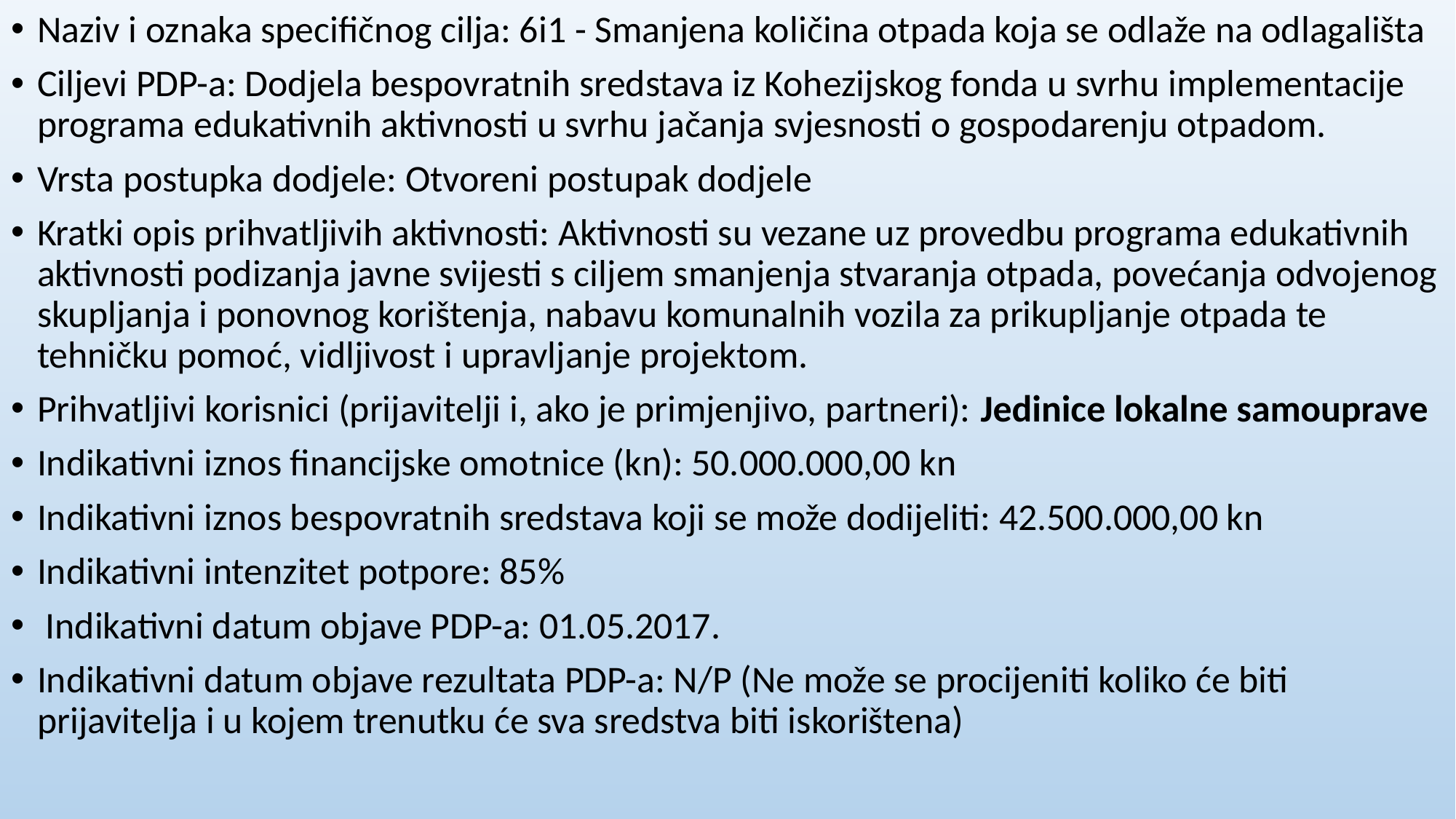

Šifra i naziv sheme / projekta:   Implementacija programa edukativnih aktivnosti
Naziv prioritetne osi: Prioritetna os 6 Zaštita okoliša i održivost resursa
Naziv i oznaka specifičnog cilja: 6i1 - Smanjena količina otpada koja se odlaže na odlagališta
Ciljevi PDP-a: Dodjela bespovratnih sredstava iz Kohezijskog fonda u svrhu implementacije programa edukativnih aktivnosti u svrhu jačanja svjesnosti o gospodarenju otpadom.
Vrsta postupka dodjele: Otvoreni postupak dodjele
Kratki opis prihvatljivih aktivnosti: Aktivnosti su vezane uz provedbu programa edukativnih aktivnosti podizanja javne svijesti s ciljem smanjenja stvaranja otpada, povećanja odvojenog skupljanja i ponovnog korištenja, nabavu komunalnih vozila za prikupljanje otpada te tehničku pomoć, vidljivost i upravljanje projektom.
Prihvatljivi korisnici (prijavitelji i, ako je primjenjivo, partneri): Jedinice lokalne samouprave
Indikativni iznos financijske omotnice (kn): 50.000.000,00 kn
Indikativni iznos bespovratnih sredstava koji se može dodijeliti: 42.500.000,00 kn
Indikativni intenzitet potpore: 85%
 Indikativni datum objave PDP-a: 01.05.2017.
Indikativni datum objave rezultata PDP-a: N/P (Ne može se procijeniti koliko će biti prijavitelja i u kojem trenutku će sva sredstva biti iskorištena)